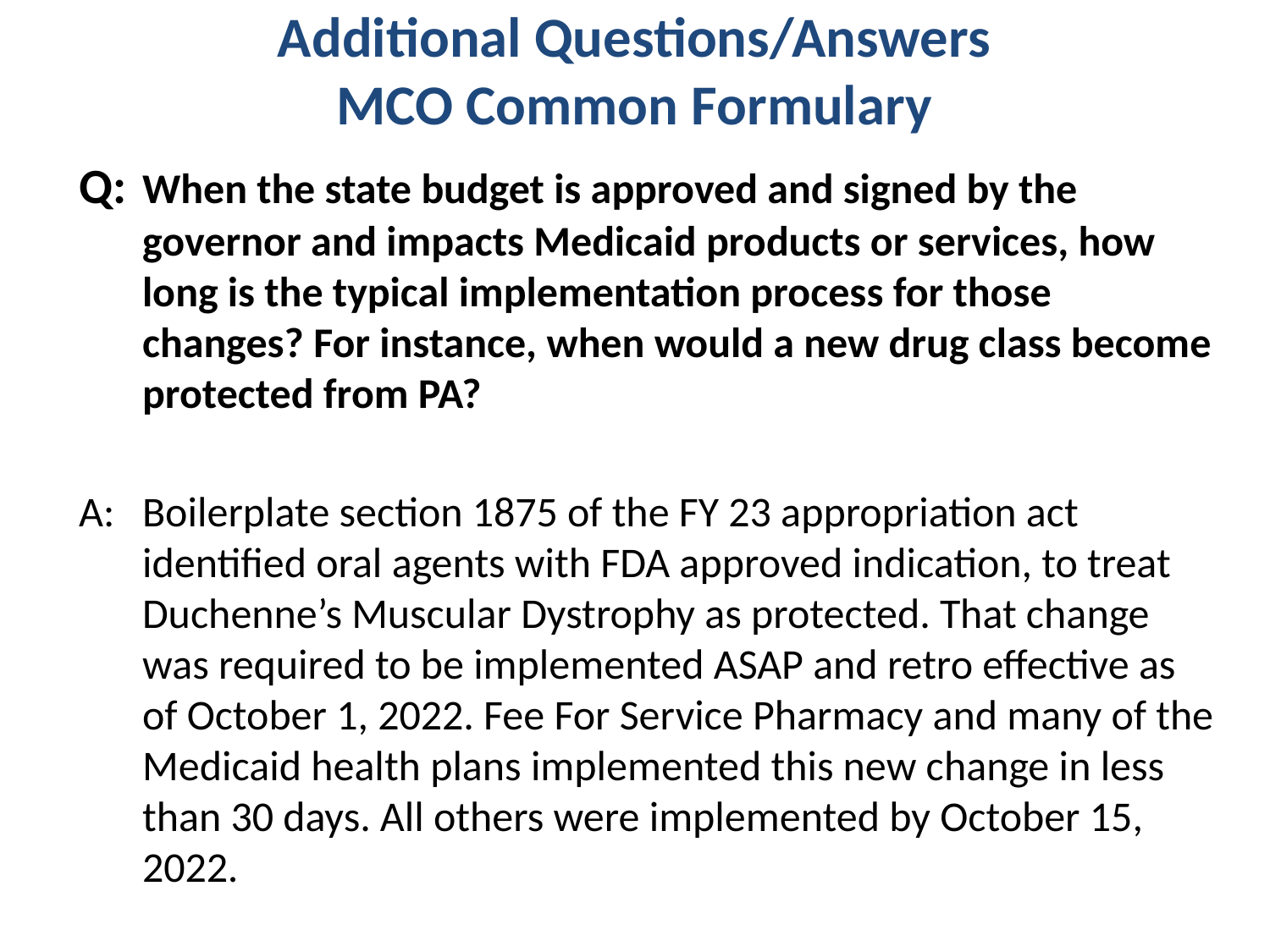

# Additional Questions/Answers MCO Common Formulary
Q:	When the state budget is approved and signed by the governor and impacts Medicaid products or services, how long is the typical implementation process for those changes? For instance, when would a new drug class become protected from PA?

A:	Boilerplate section 1875 of the FY 23 appropriation act identified oral agents with FDA approved indication, to treat Duchenne’s Muscular Dystrophy as protected. That change was required to be implemented ASAP and retro effective as of October 1, 2022. Fee For Service Pharmacy and many of the Medicaid health plans implemented this new change in less than 30 days. All others were implemented by October 15, 2022.